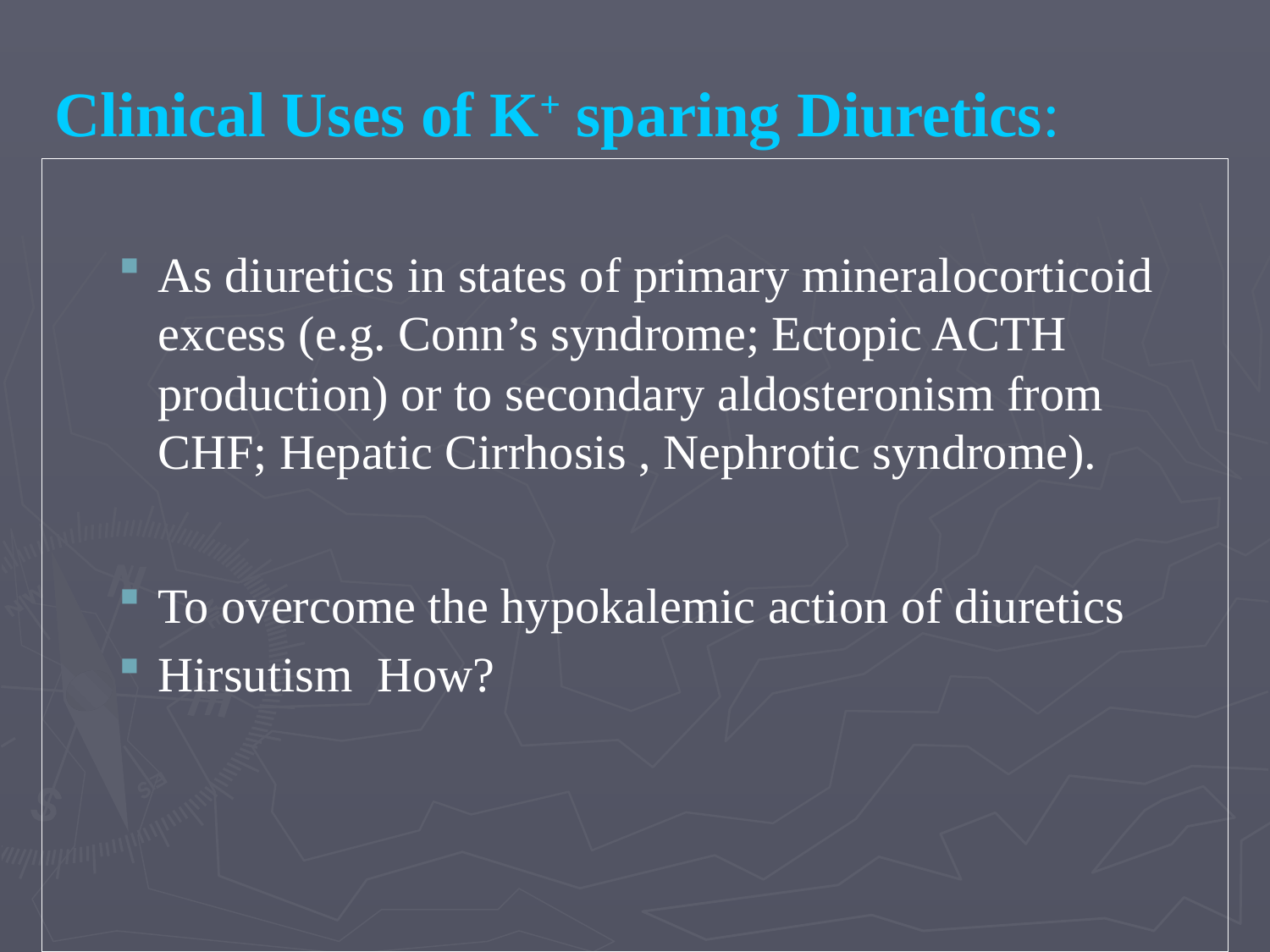

# Clinical Uses of K+ sparing Diuretics:

As diuretics in states of primary mineralocorticoid excess (e.g. Conn’s syndrome; Ectopic ACTH production) or to secondary aldosteronism from CHF; Hepatic Cirrhosis , Nephrotic syndrome).

To overcome the hypokalemic action of diuretics
Hirsutism  How?